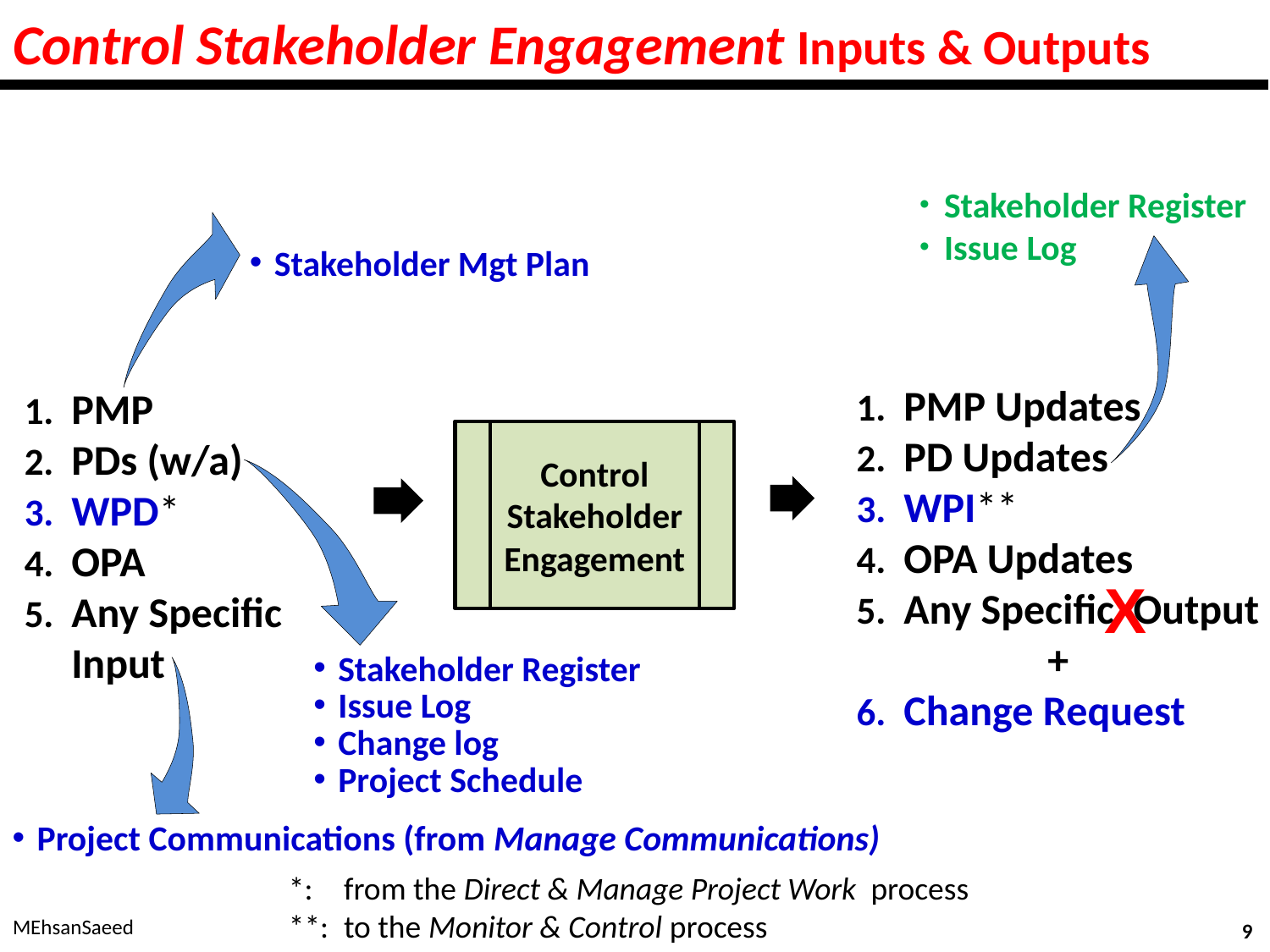

# Control Stakeholder Engagement Inputs & Outputs
Stakeholder Register
Issue Log

Stakeholder Mgt Plan

PMP Updates
PD Updates
WPI**
OPA Updates
Any Specific  Output
+
Change Request
PMP
PDs (w/a)
WPD*
OPA
Any Specific Input
Control Stakeholder Engagement

X
Stakeholder Register
Issue Log
Change log
Project Schedule

Project Communications (from Manage Communications)
*:	from the Direct & Manage Project Work  process
**:	to the Monitor & Control process
MEhsanSaeed
9